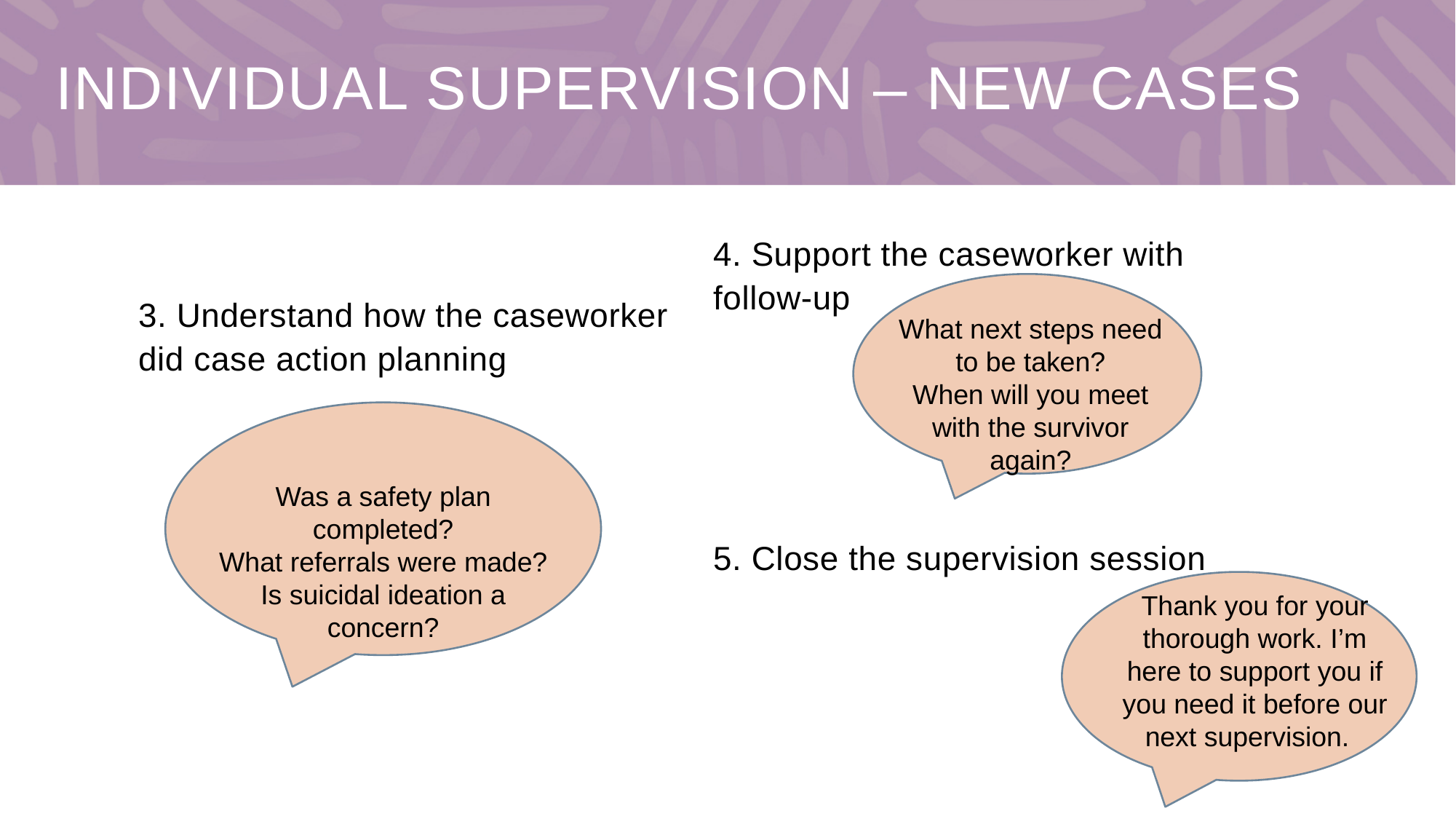

# Individual supervision – new cases

3. Understand how the caseworker did case action planning

4. Support the caseworker with follow-up

5. Close the supervision session

What next steps need to be taken?
When will you meet with the survivor again?

Was a safety plan completed?
What referrals were made?
Is suicidal ideation a concern?

Thank you for your thorough work. I’m here to support you if you need it before our next supervision.